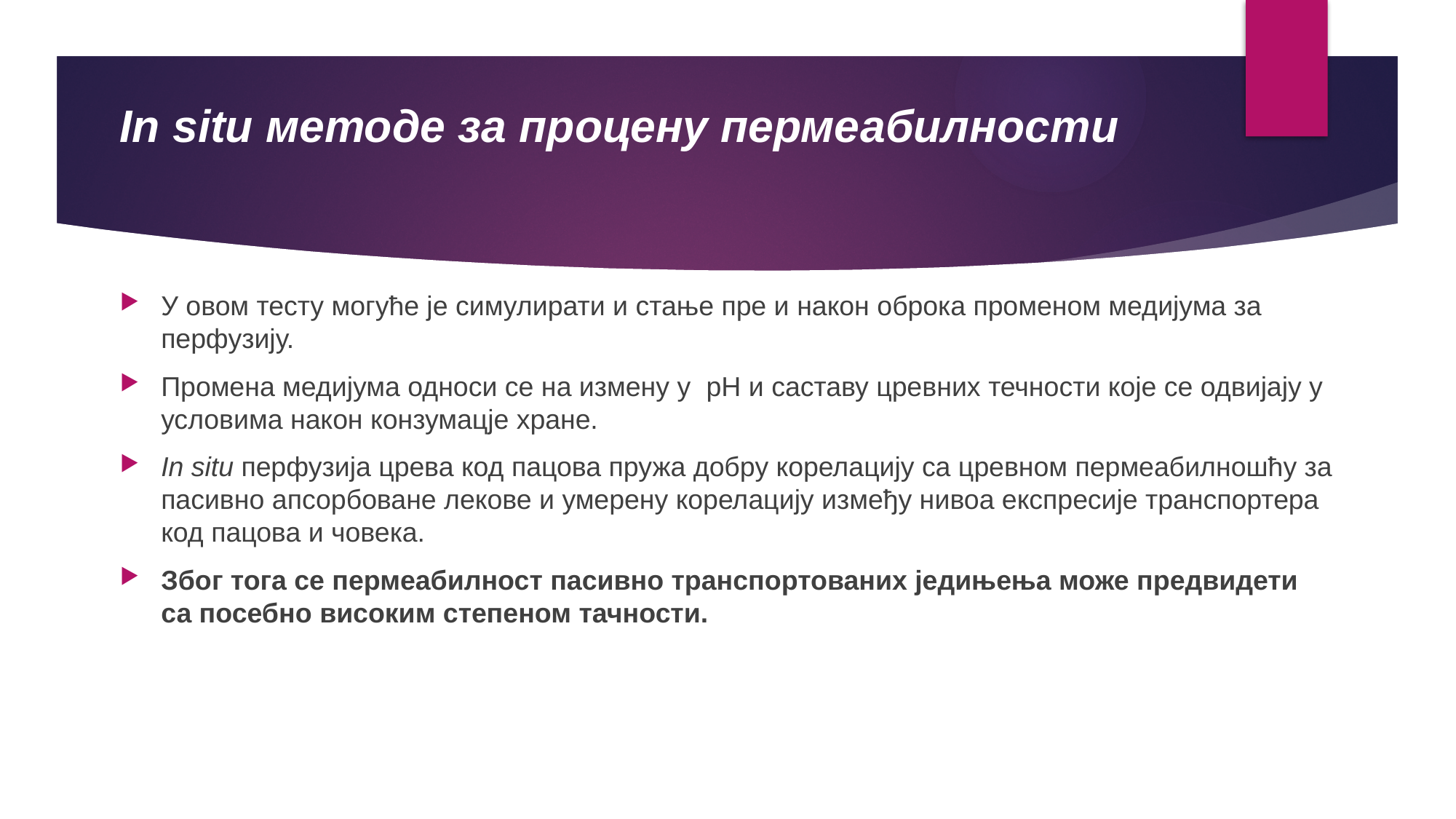

In situ методе за процену пермеабилности
У овом тесту могуће је симулирати и стање пре и након оброка променом медијума за перфузију.
Промена медијума односи се на измену у  pH и саставу цревних течности које се одвијају у условима након конзумацје хране.
In situ перфузија црева код пацова пружа добру корелацију са цревном пермеабилношћу за пасивно апсорбоване лекове и умерену корелацију између нивоа експресије транспортера код пацова и човека.
Због тога се пермеабилност пасивно транспортованих једињења може предвидети са посебно високим степеном тачности.